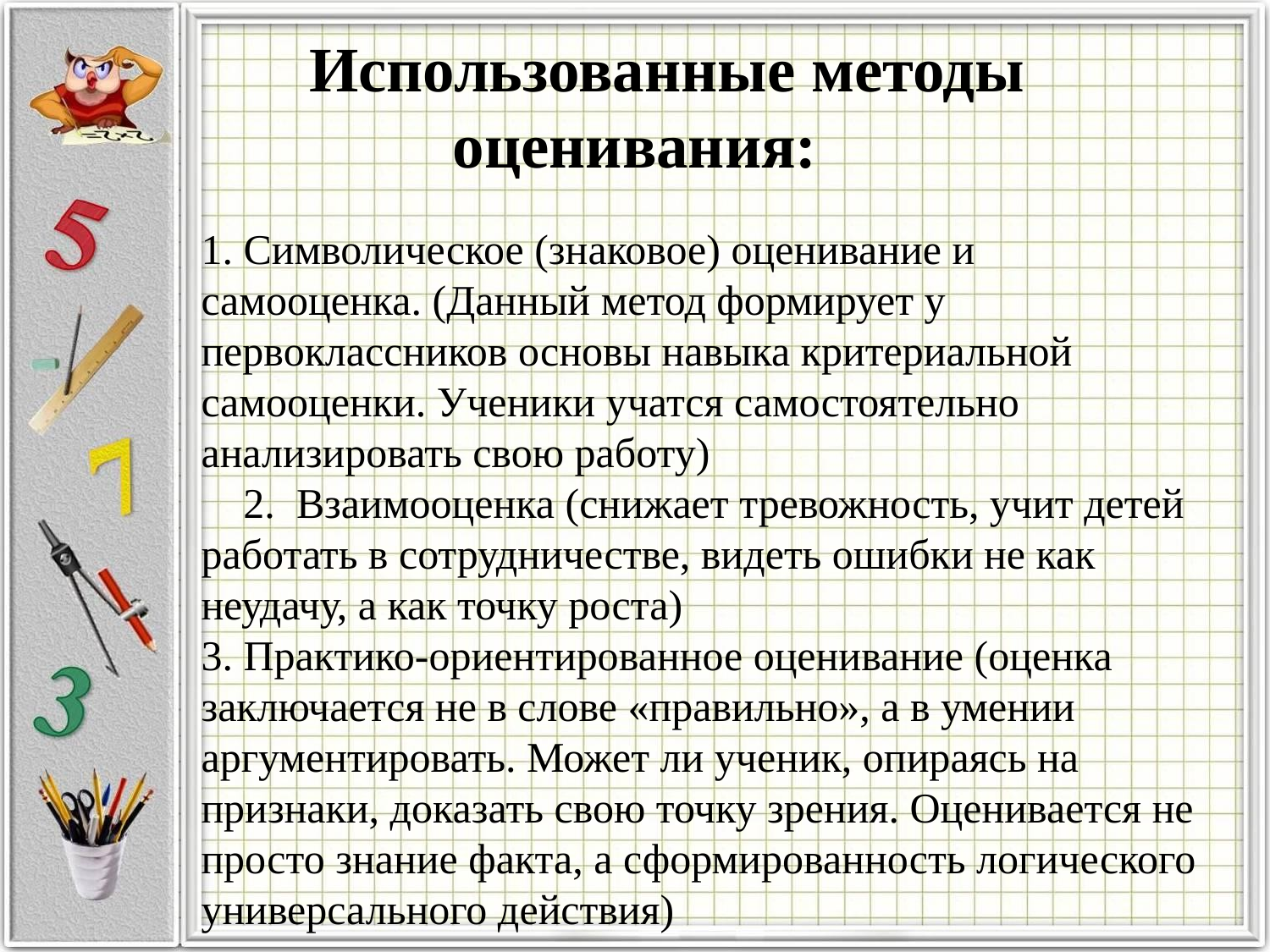

# Использованные методы оценивания:
1. Символическое (знаковое) оценивание и самооценка. (Данный метод формирует у первоклассников основы навыка критериальной самооценки. Ученики учатся самостоятельно анализировать свою работу)
    2.  Взаимооценка (снижает тревожность, учит детей работать в сотрудничестве, видеть ошибки не как неудачу, а как точку роста)
3. Практико-ориентированное оценивание (оценка заключается не в слове «правильно», а в умении аргументировать. Может ли ученик, опираясь на признаки, доказать свою точку зрения. Оценивается не просто знание факта, а сформированность логического универсального действия)